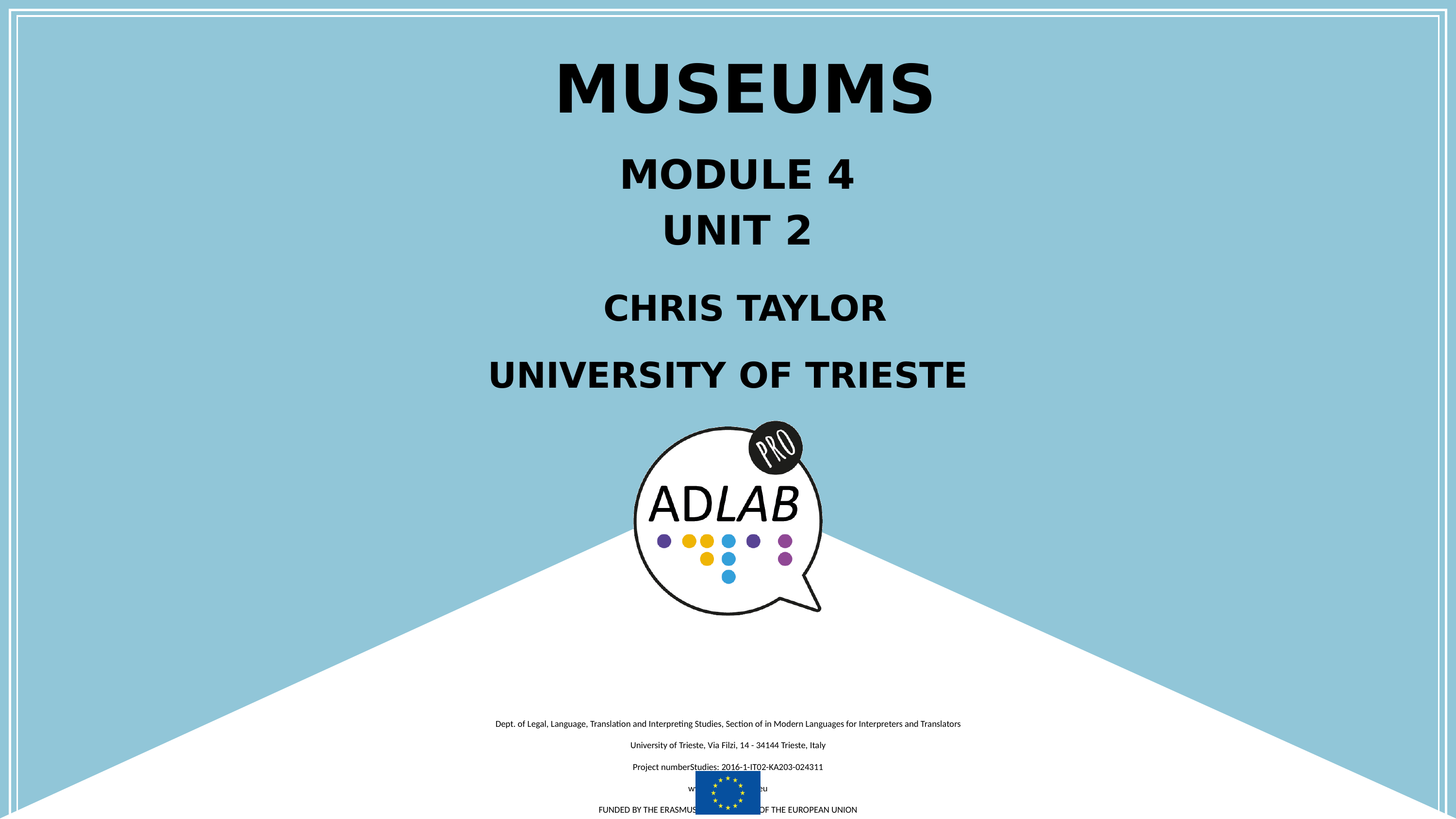

# museums
Module 4
Unit 2
Chris taylor
University of trieste